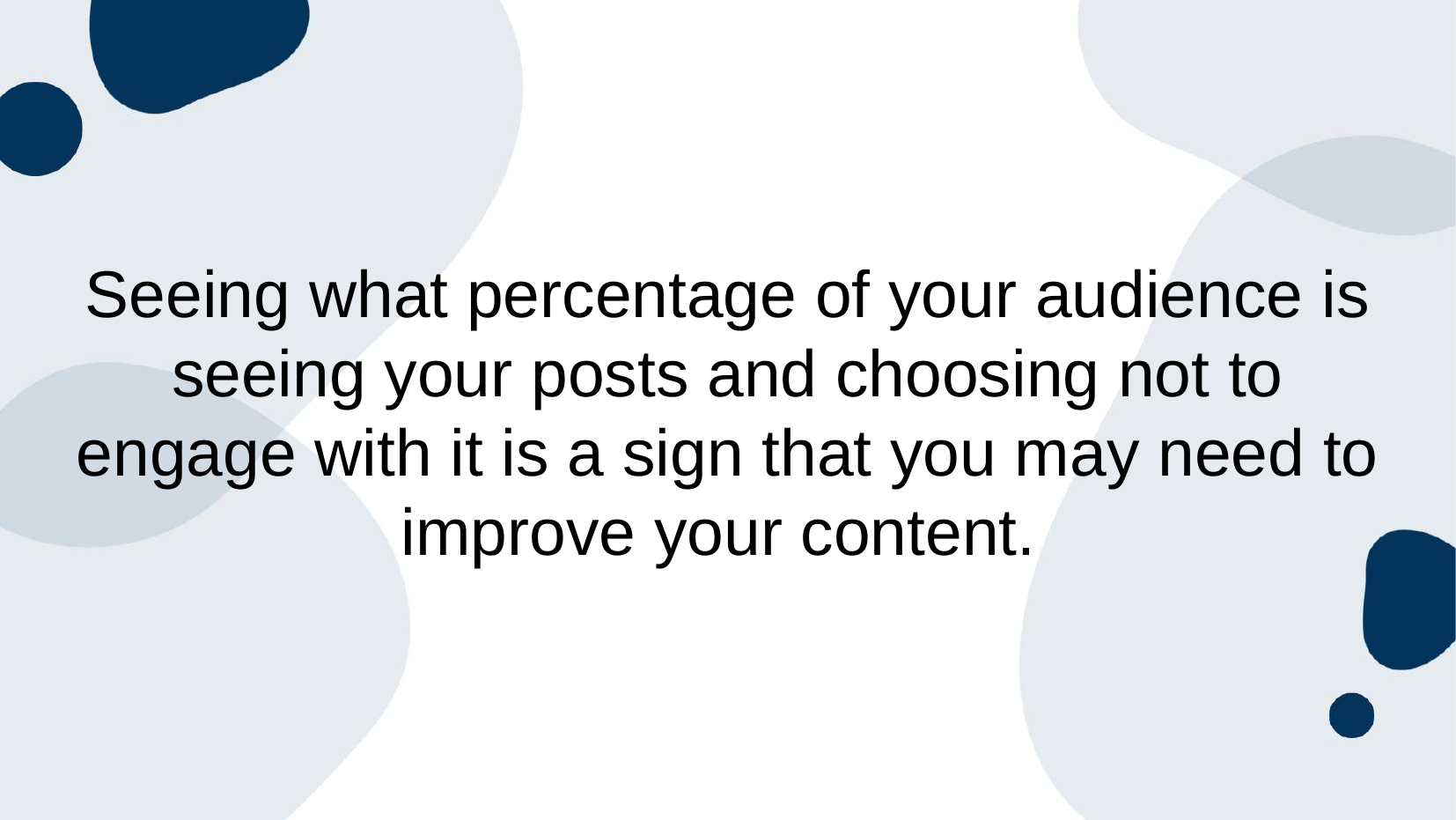

Seeing what percentage of your audience is seeing your posts and choosing not to engage with it is a sign that you may need to improve your content.